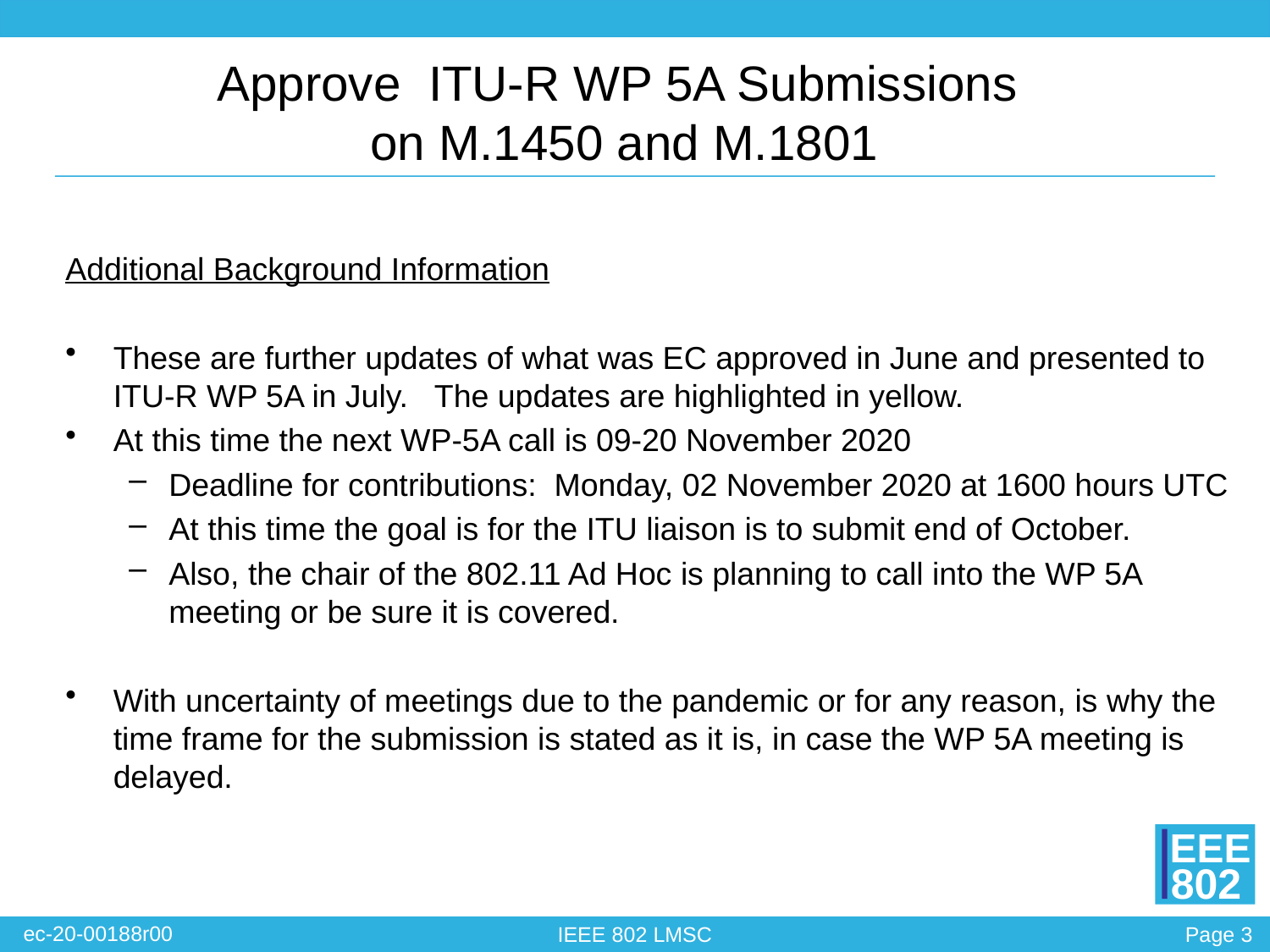

# Approve  ITU-R WP 5A Submissions on M.1450 and M.1801

Additional Background Information

These are further updates of what was EC approved in June and presented to ITU-R WP 5A in July.   The updates are highlighted in yellow.
At this time the next WP-5A call is 09-20 November 2020
Deadline for contributions:  Monday, 02 November 2020 at 1600 hours UTC
At this time the goal is for the ITU liaison is to submit end of October.
Also, the chair of the 802.11 Ad Hoc is planning to call into the WP 5A meeting or be sure it is covered.

With uncertainty of meetings due to the pandemic or for any reason, is why the time frame for the submission is stated as it is, in case the WP 5A meeting is delayed.